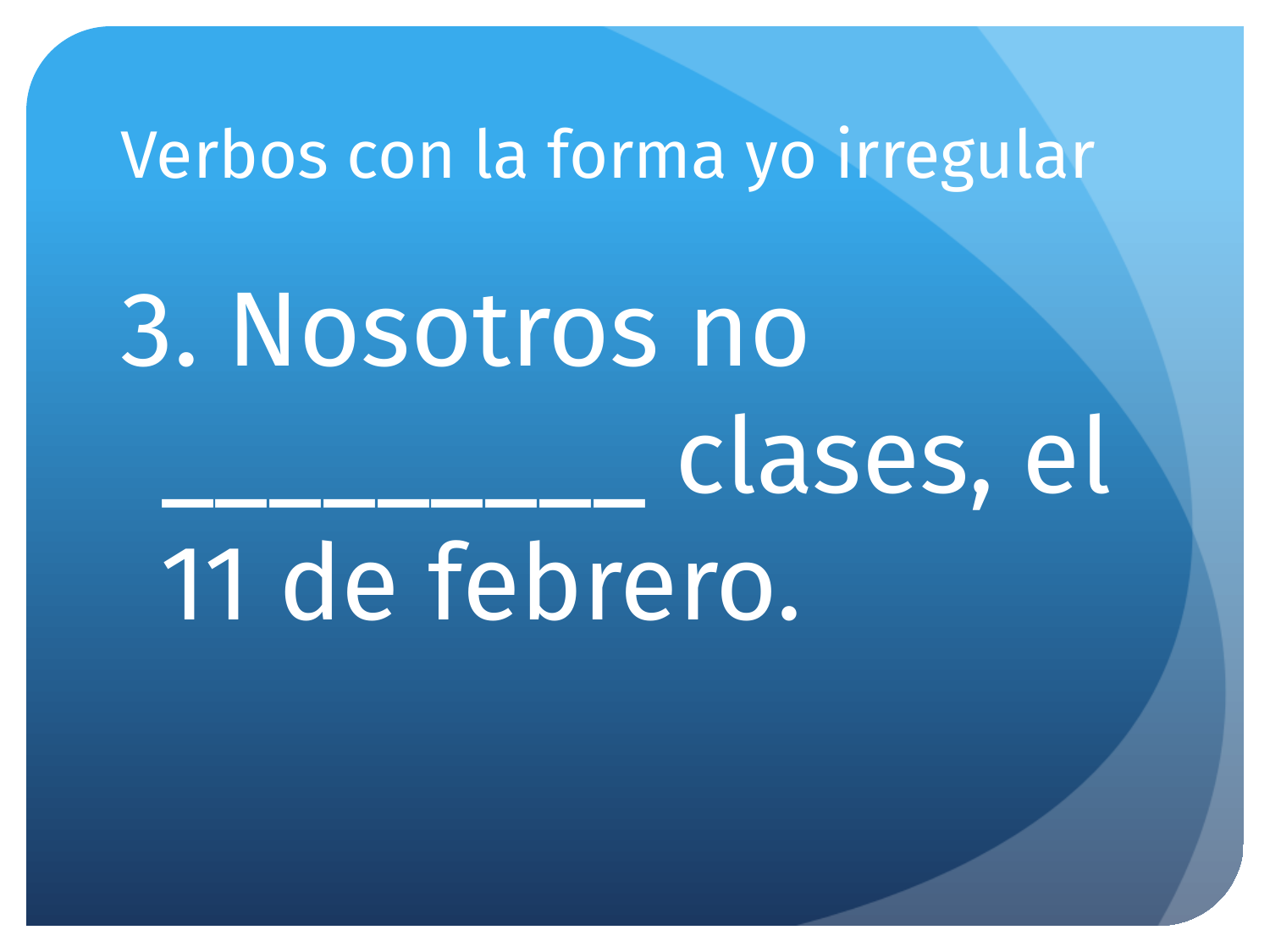

# Verbos con la forma yo irregular
3. Nosotros no _________ clases, el 11 de febrero.